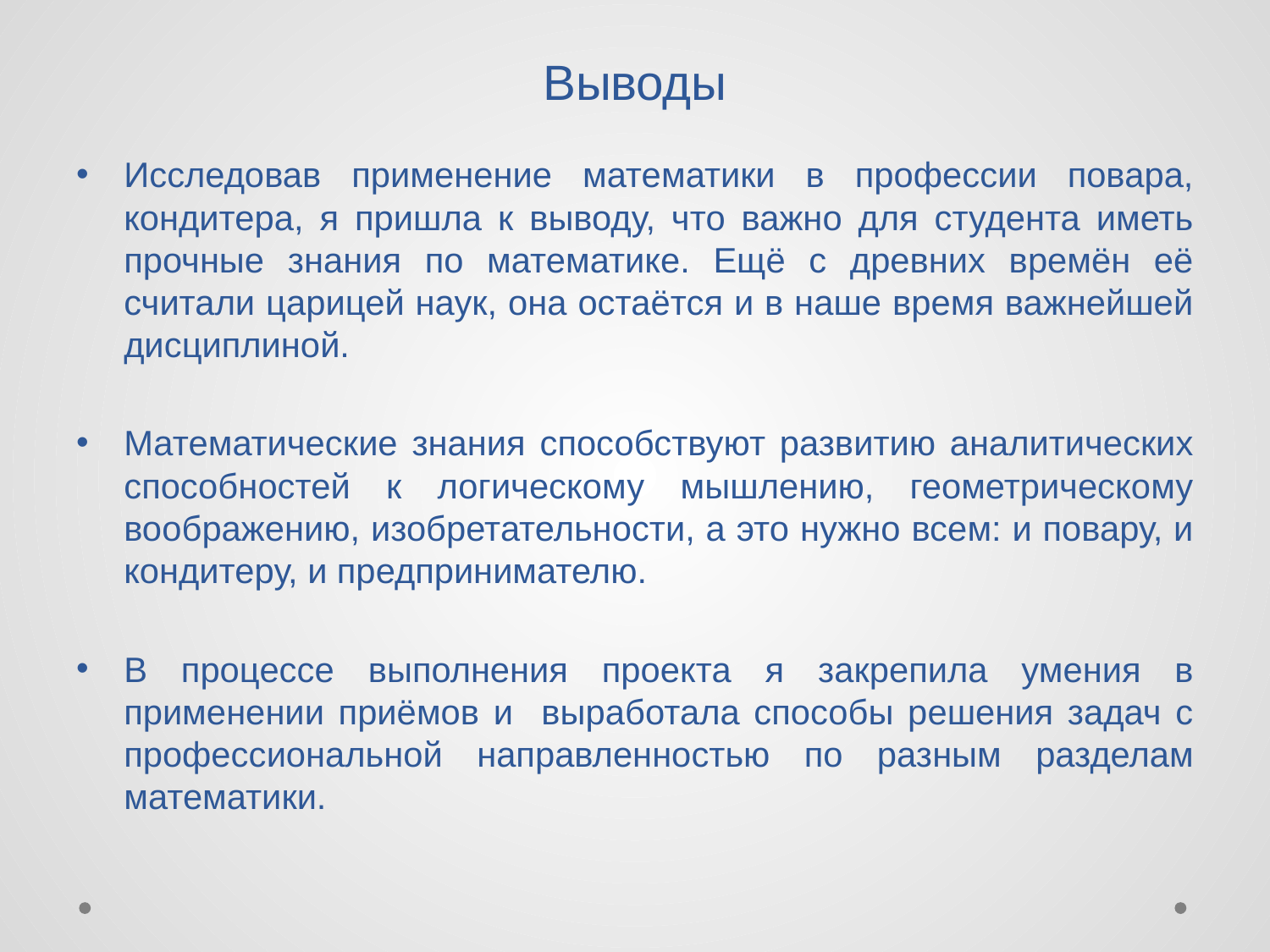

# Выводы
Исследовав применение математики в профессии повара, кондитера, я пришла к выводу, что важно для студента иметь прочные знания по математике. Ещё с древних времён её считали царицей наук, она остаётся и в наше время важнейшей дисциплиной.

Математические знания способствуют развитию аналитических способностей к логическому мышлению, геометрическому воображению, изобретательности, а это нужно всем: и повару, и кондитеру, и предпринимателю.

В процессе выполнения проекта я закрепила умения в применении приёмов и  выработала способы решения задач с профессиональной направленностью по разным разделам математики.